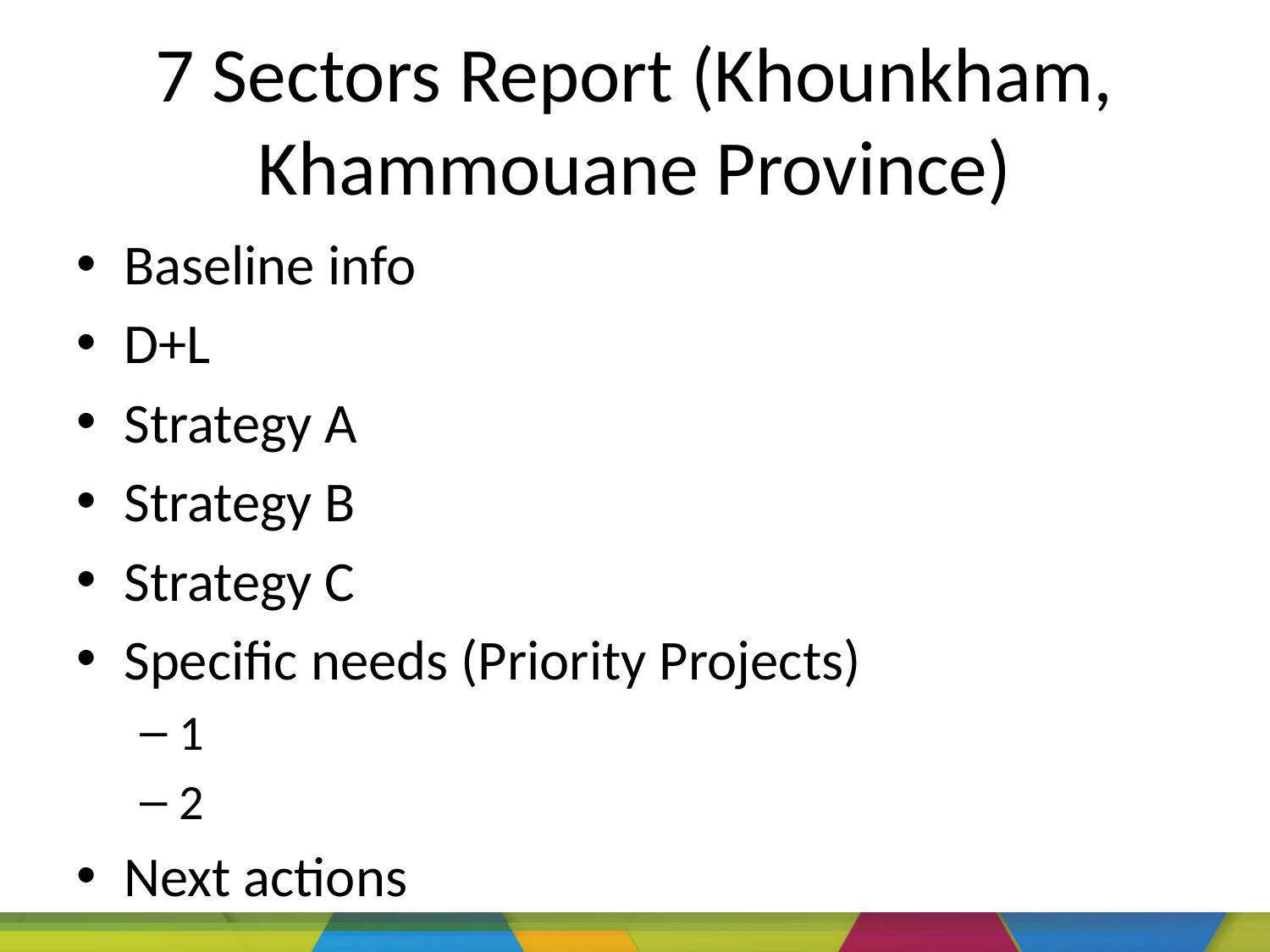

# 7 Sectors Report (Khounkham, Khammouane Province)
Baseline info
D+L
Strategy A
Strategy B
Strategy C
Specific needs (Priority Projects)
1
2
Next actions